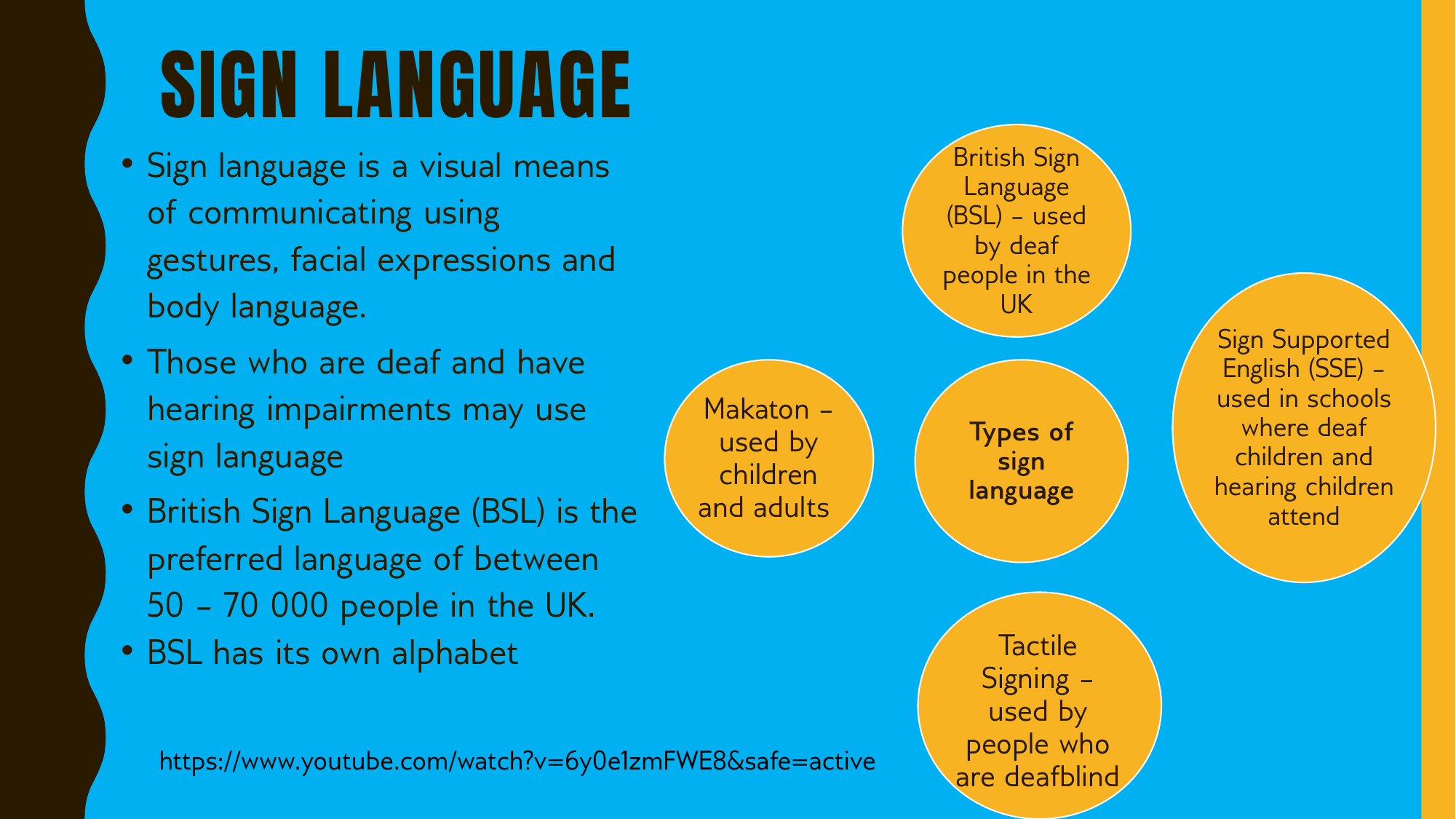

# Sign language

British Sign Language (BSL) – used by deaf people in the UK
Sign language is a visual means of communicating using gestures, facial expressions and body language.
Those who are deaf and have hearing impairments may use sign language
British Sign Language (BSL) is the preferred language of between 50 – 70 000 people in the UK.
BSL has its own alphabet

Sign Supported English (SSE) – used in schools where deaf children and hearing children attend

Types of sign language

Makaton – used by children and adults

Tactile Signing – used by people who are deafblind
https://www.youtube.com/watch?v=6y0e1zmFWE8&safe=active